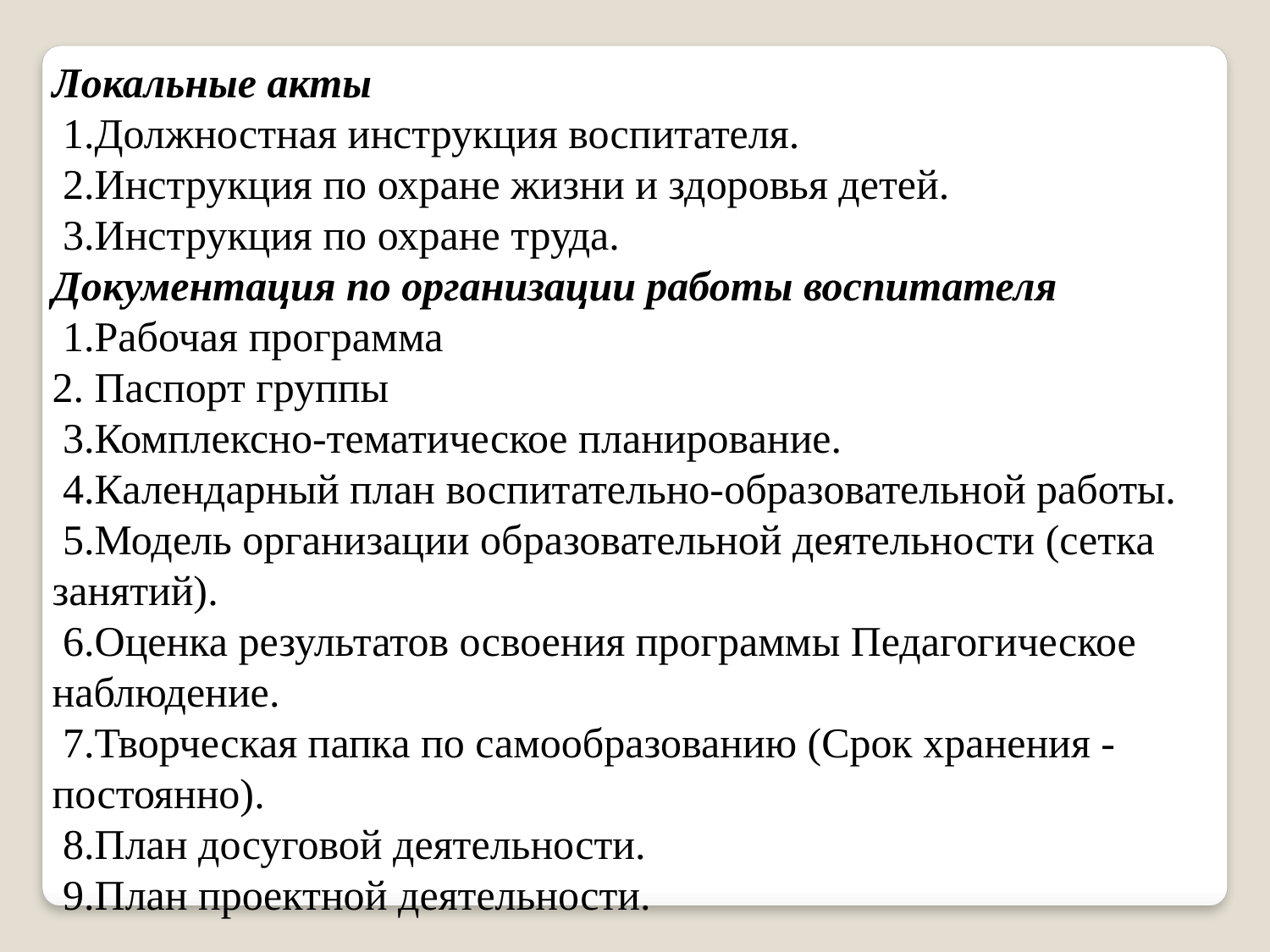

Локальные акты
 1.Должностная инструкция воспитателя.
 2.Инструкция по охране жизни и здоровья детей.
 3.Инструкция по охране труда.
Документация по организации работы воспитателя
 1.Рабочая программа
2. Паспорт группы
 3.Комплексно-тематическое планирование.
 4.Календарный план воспитательно-образовательной работы.
 5.Модель организации образовательной деятельности (сетка занятий).
 6.Оценка результатов освоения программы Педагогическое наблюдение.
 7.Творческая папка по самообразованию (Срок хранения - постоянно).
 8.План досуговой деятельности.
 9.План проектной деятельности.